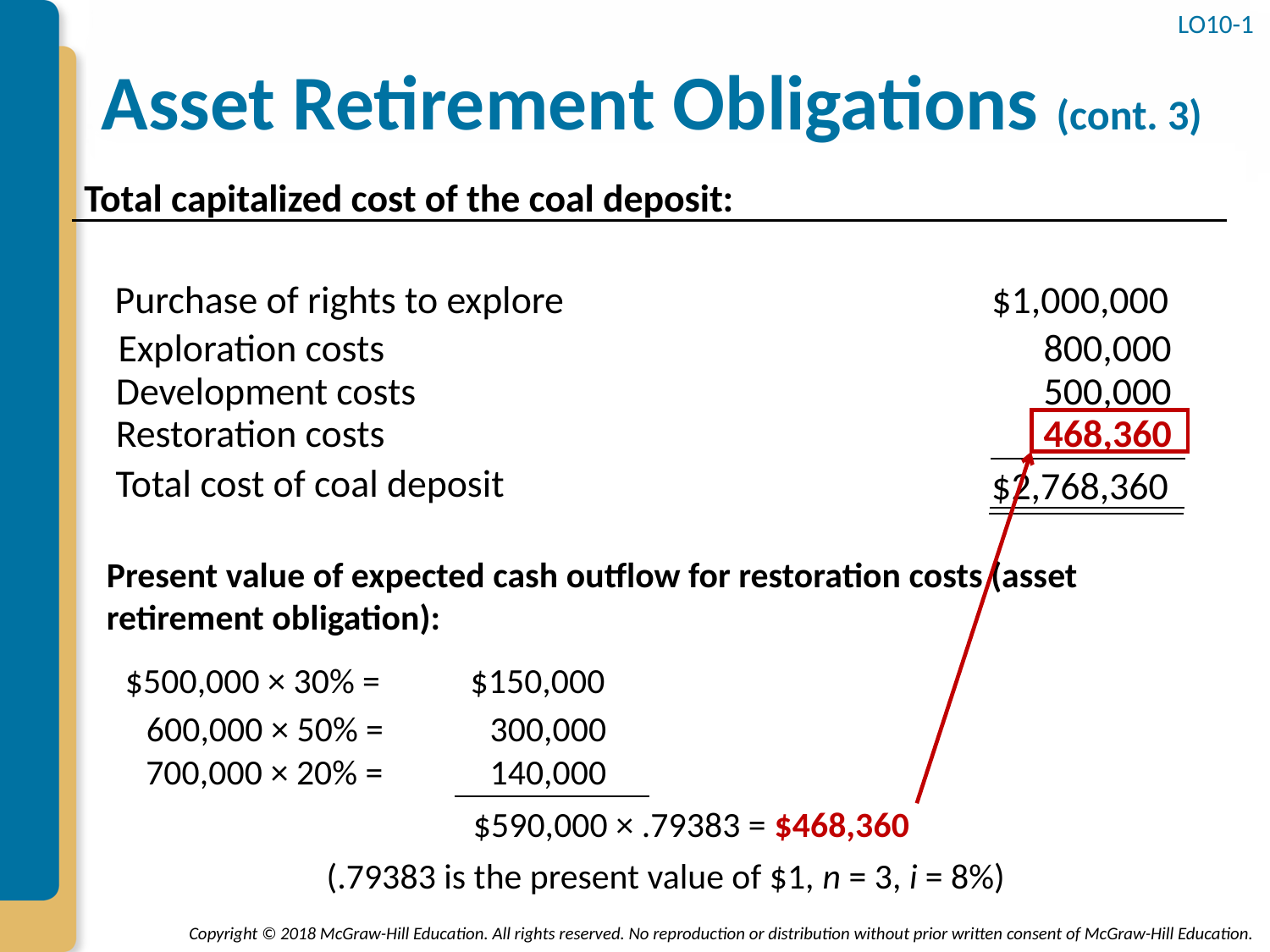

LO10-1
# Asset Retirement Obligations (cont. 3)
Total capitalized cost of the coal deposit:
Purchase of rights to explore
$1,000,000
Exploration costs
800,000
Development costs
500,000
Restoration costs
468,360

Total cost of coal deposit
$2,768,360
Present value of expected cash outflow for restoration costs (asset retirement obligation):
$500,000 × 30% =
$150,000
600,000 × 50% =
300,000
700,000 × 20% =
140,000
$590,000 × .79383 = $468,360
(.79383 is the present value of $1, n = 3, i = 8%)